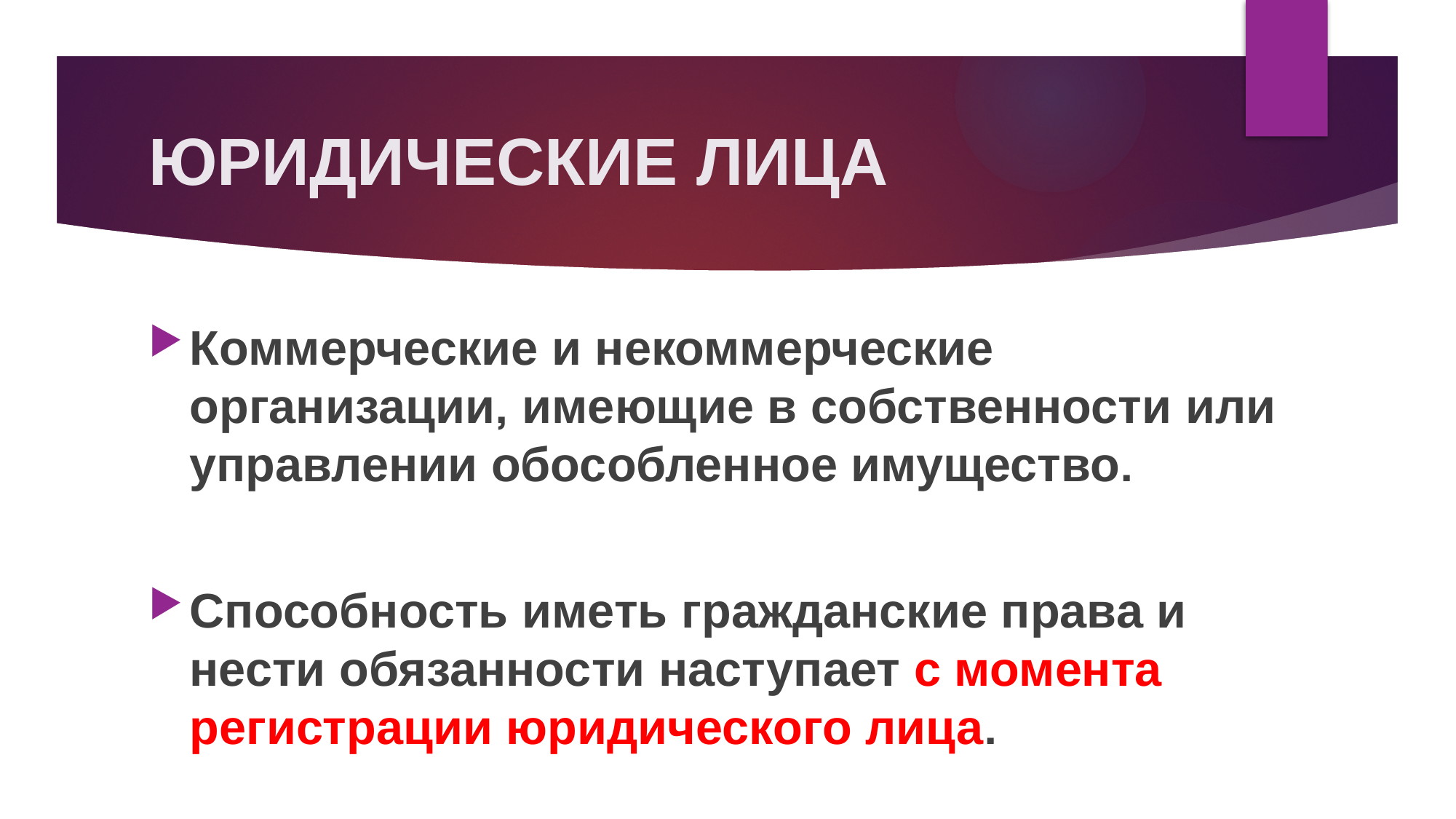

# ЮРИДИЧЕСКИЕ ЛИЦА
Коммерческие и некоммерческие организации, имеющие в собственности или управлении обособленное имущество.

Способность иметь гражданские права и нести обязанности наступает с момента регистрации юридического лица.